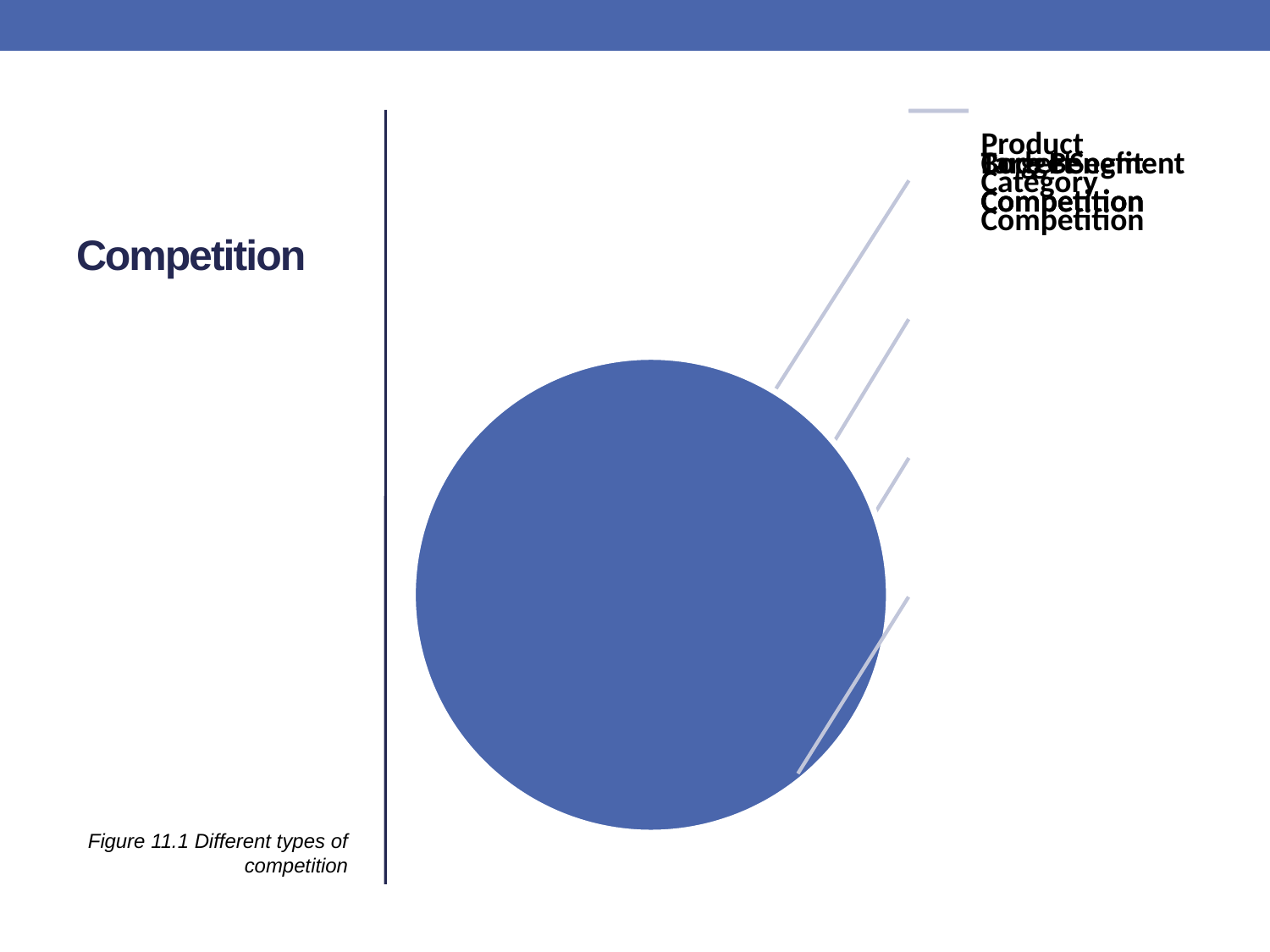

# Competition

Figure 11.1 Different types of competition